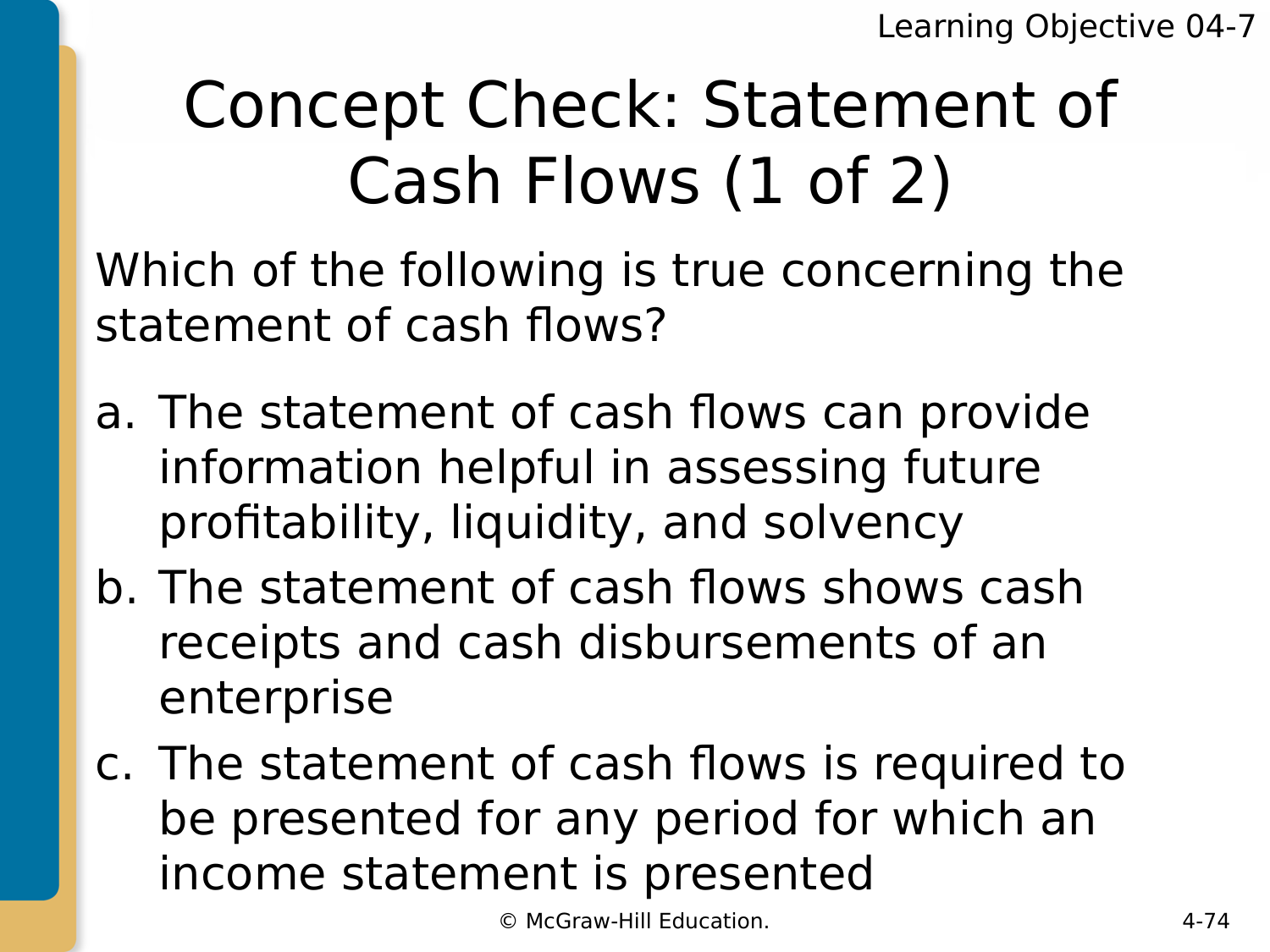

Learning Objective 04-7
# Concept Check: Statement of Cash Flows (1 of 2)
Which of the following is true concerning the statement of cash flows?
The statement of cash flows can provide information helpful in assessing future profitability, liquidity, and solvency
The statement of cash flows shows cash receipts and cash disbursements of an enterprise
The statement of cash flows is required to be presented for any period for which an income statement is presented